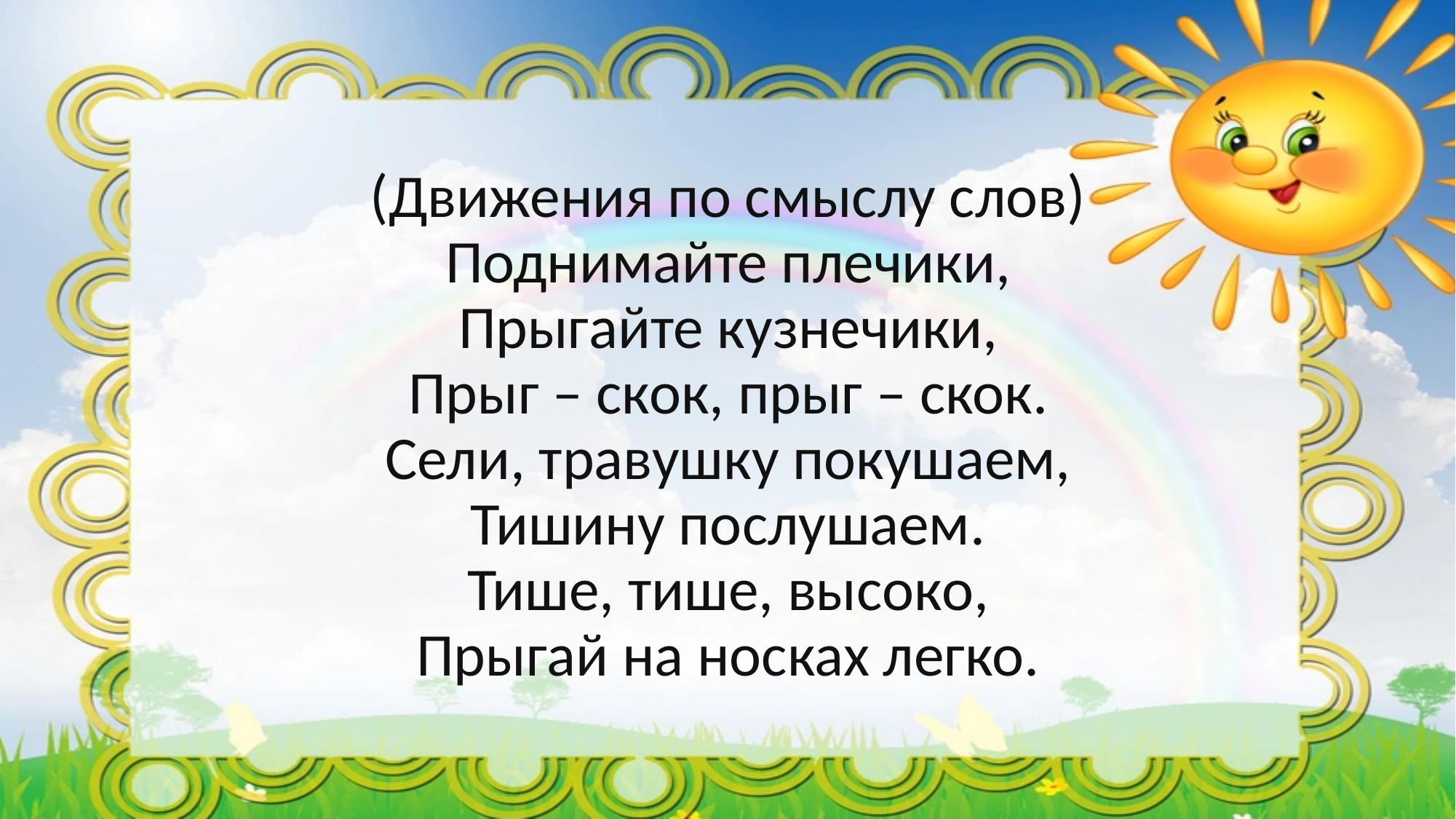

# (Движения по смыслу слов) Поднимайте плечики, Прыгайте кузнечики, Прыг – скок, прыг – скок. Сели, травушку покушаем, Тишину послушаем. Тише, тише, высоко, Прыгай на носках легко.